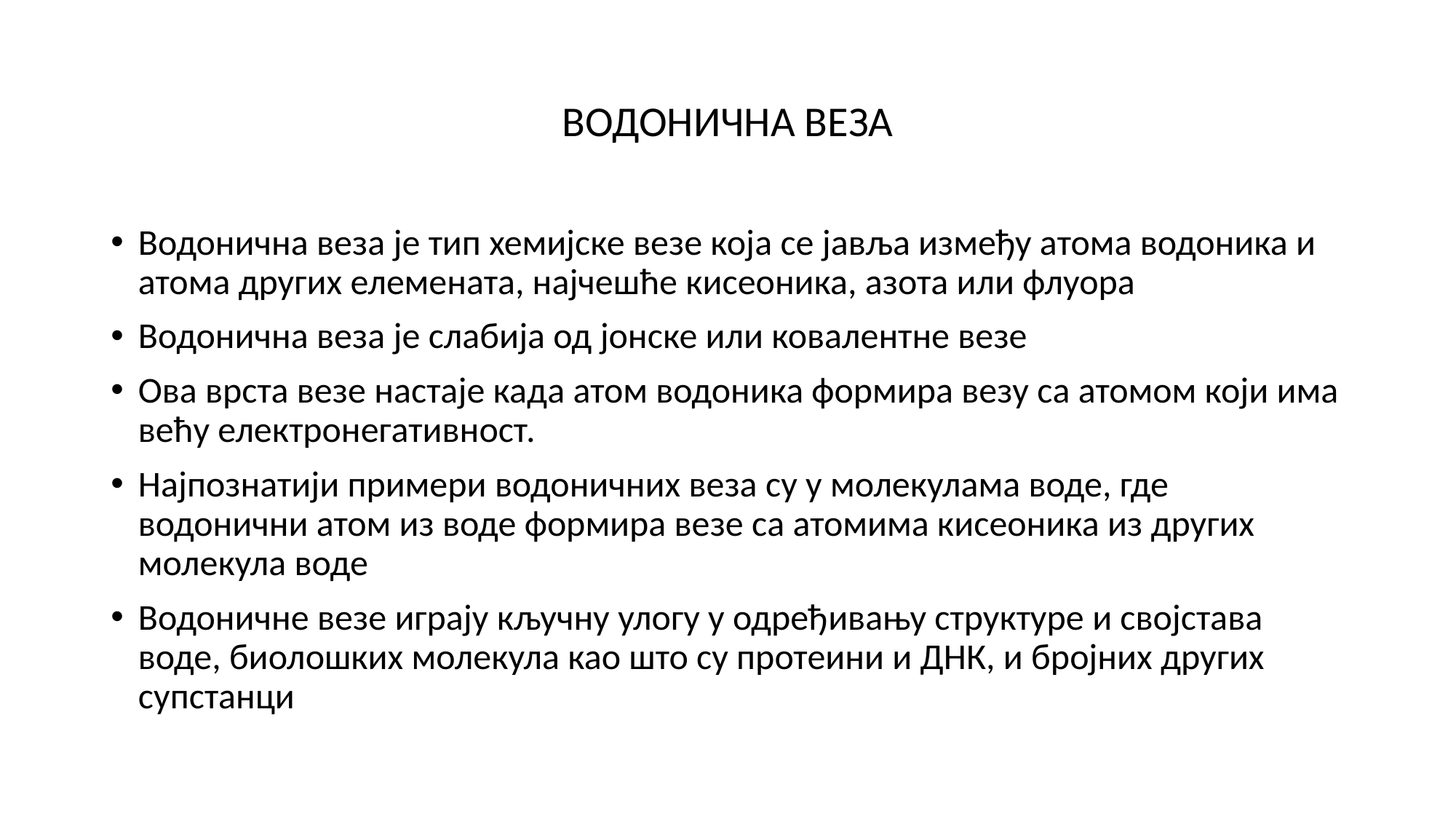

# ВОДОНИЧНА ВЕЗА
Водоничнa веза је тип хемијске везе која се јавља између атома водоника и атома других елемената, најчешће кисеоника, азота или флуора
Водонична веза је слабија од јонске или ковалентне везе
Ова врста везе настаје када атом водоника формира везу са атомом који има већу електронегативност.
Најпознатији примери водоничних веза су у молекулама воде, где водонични атом из воде формира везе са атомима кисеоника из других молекула воде
Водоничне везе играју кључну улогу у одређивању структуре и својстава воде, биолошких молекула као што су протеини и ДНК, и бројних других супстанци